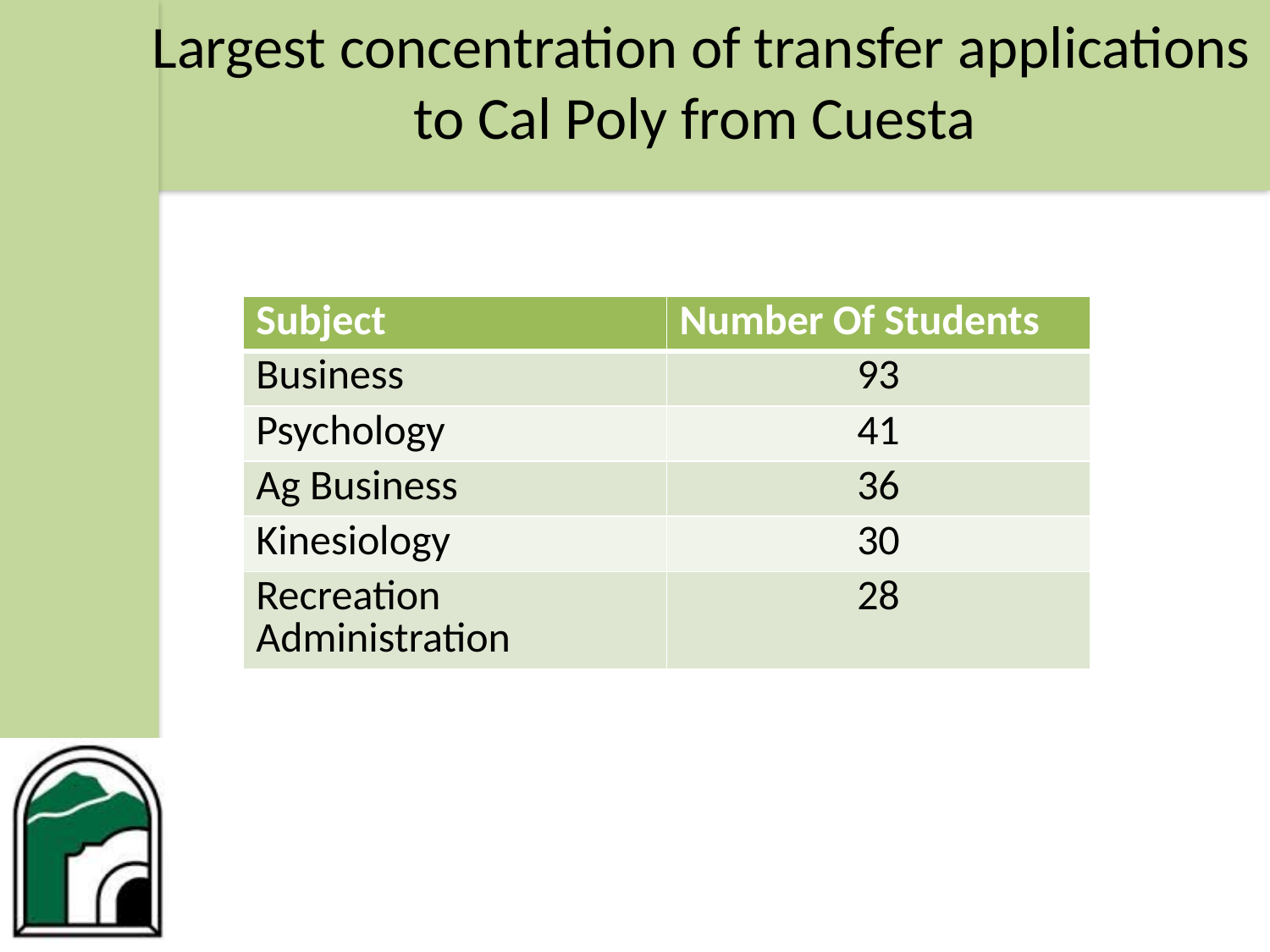

# Largest concentration of transfer applications to Cal Poly from Cuesta
| Subject | Number Of Students |
| --- | --- |
| Business | 93 |
| Psychology | 41 |
| Ag Business | 36 |
| Kinesiology | 30 |
| Recreation Administration | 28 |